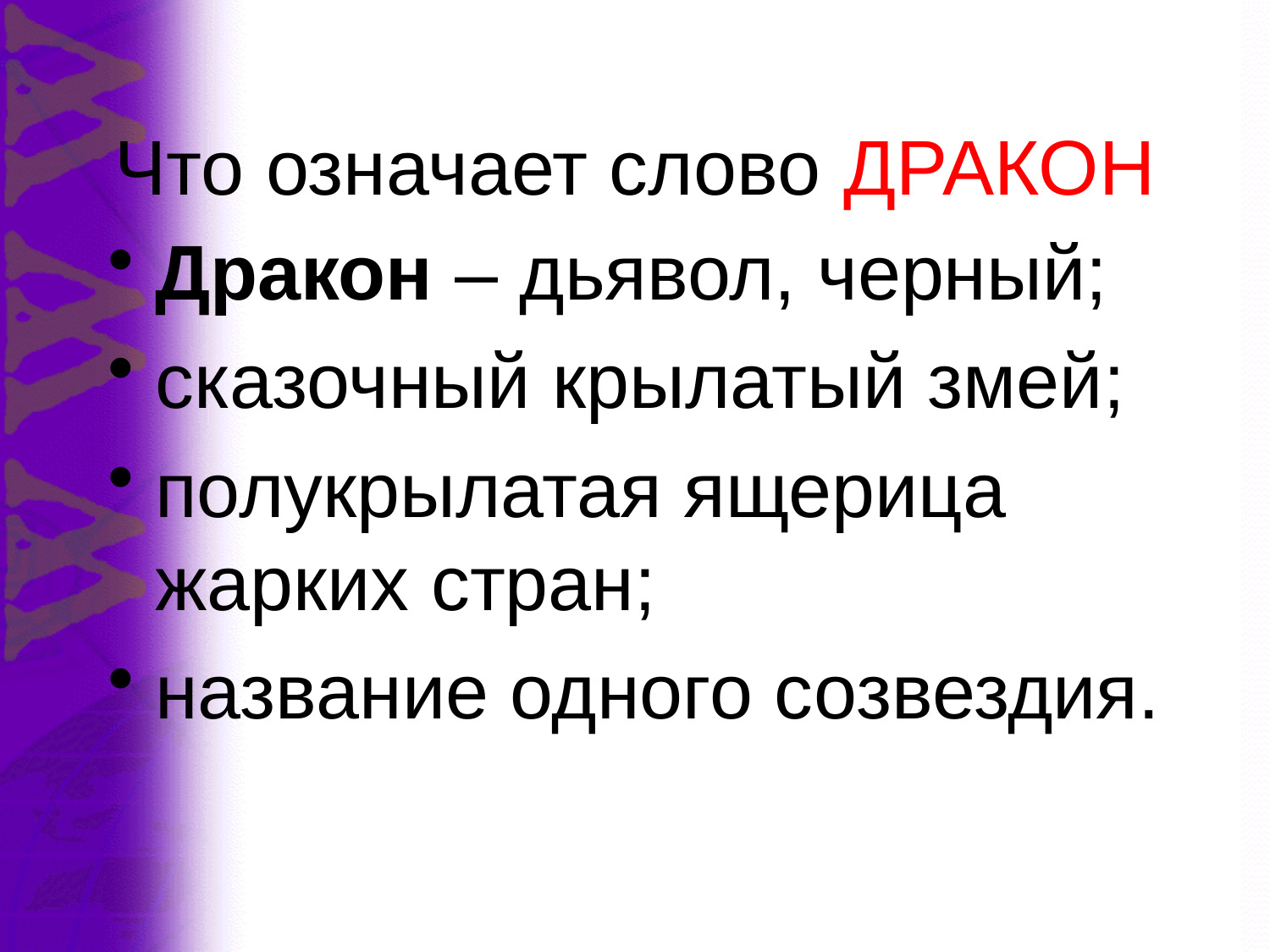

# Что означает слово ДРАКОН
Дракон – дьявол, черный;
сказочный крылатый змей;
полукрылатая ящерица жарких стран;
название одного созвездия.